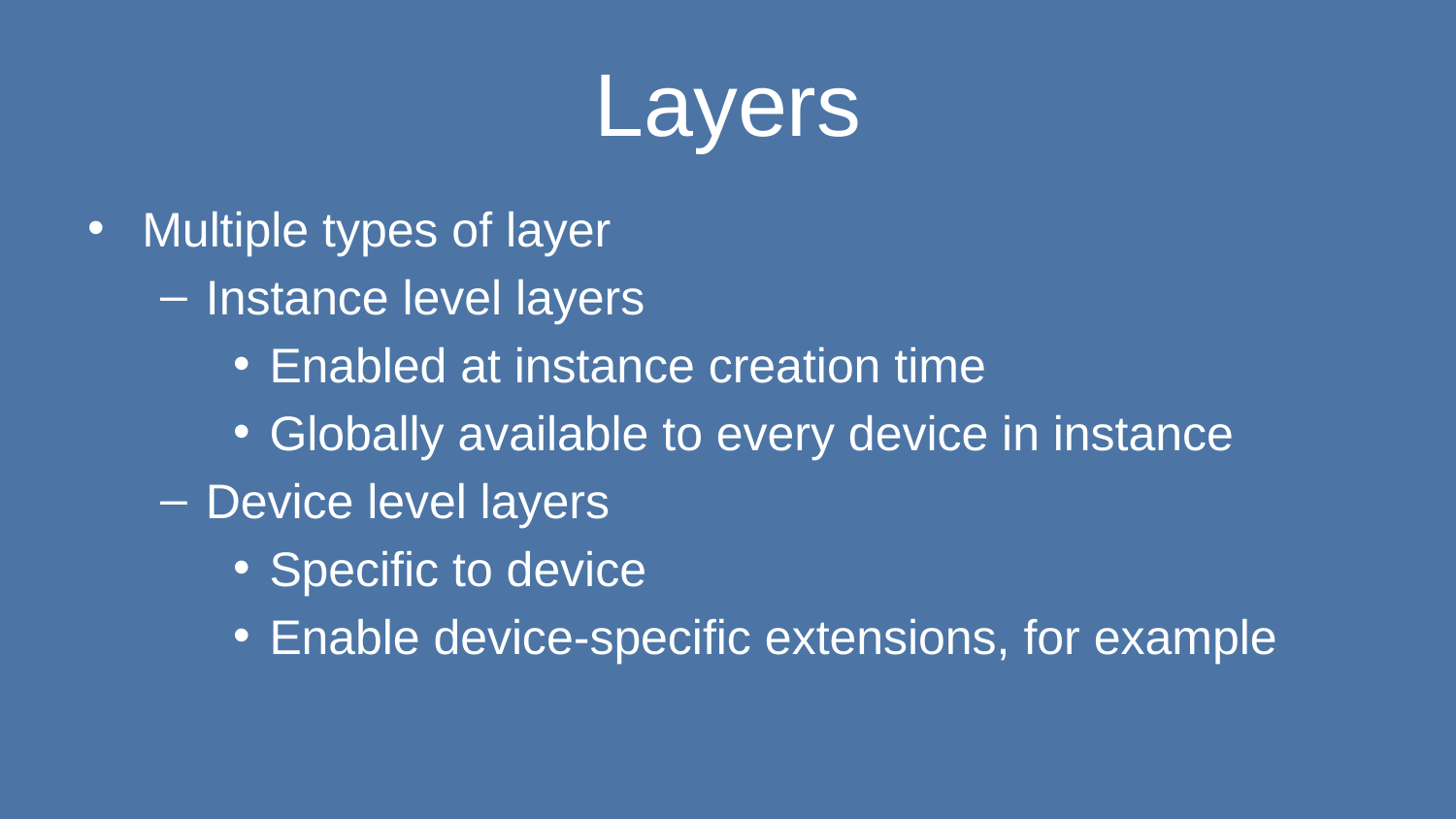

# Layers
Multiple types of layer
Instance level layers
Enabled at instance creation time
Globally available to every device in instance
Device level layers
Specific to device
Enable device-specific extensions, for example